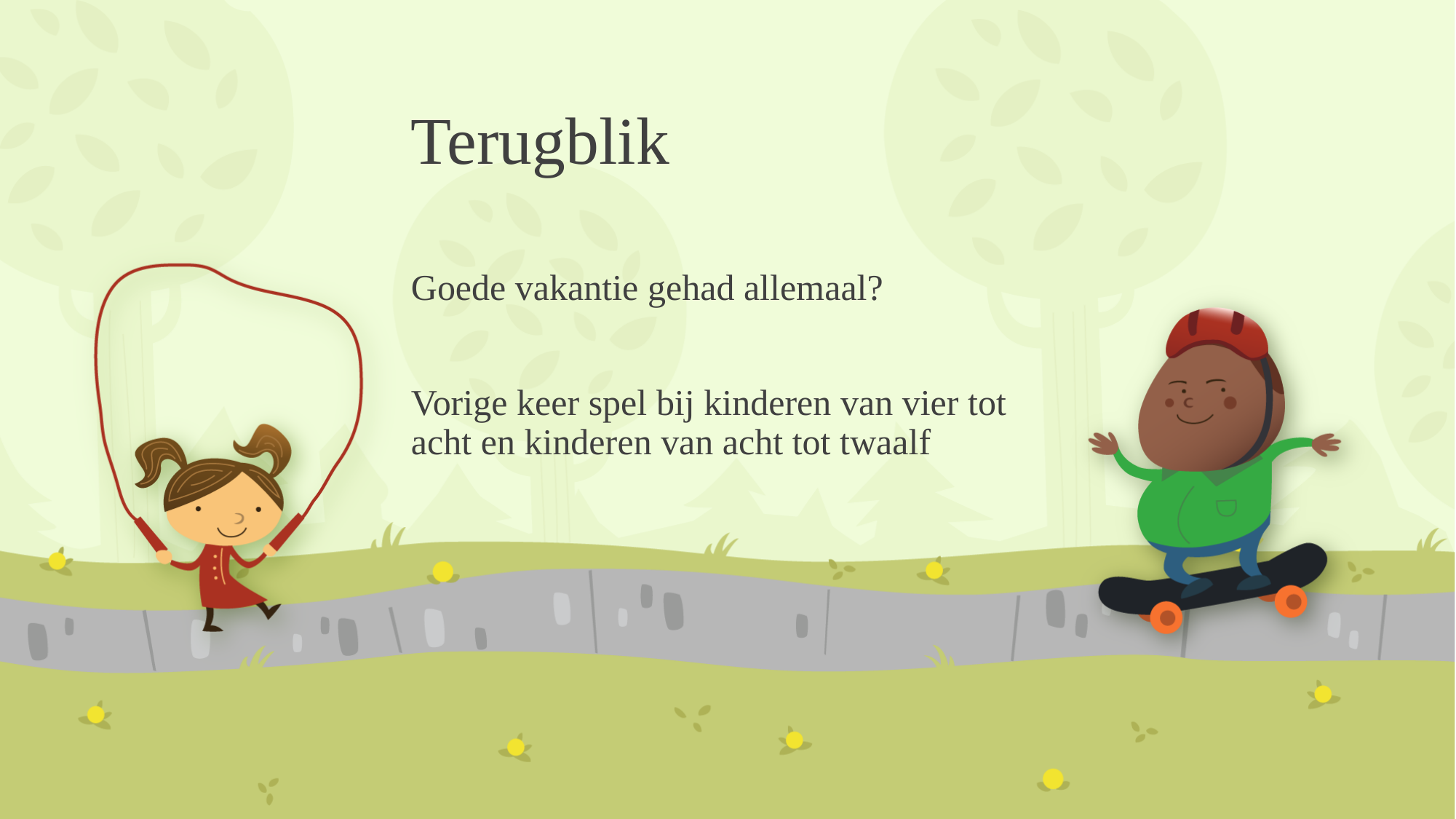

# Terugblik
Goede vakantie gehad allemaal?

Vorige keer spel bij kinderen van vier tot acht en kinderen van acht tot twaalf